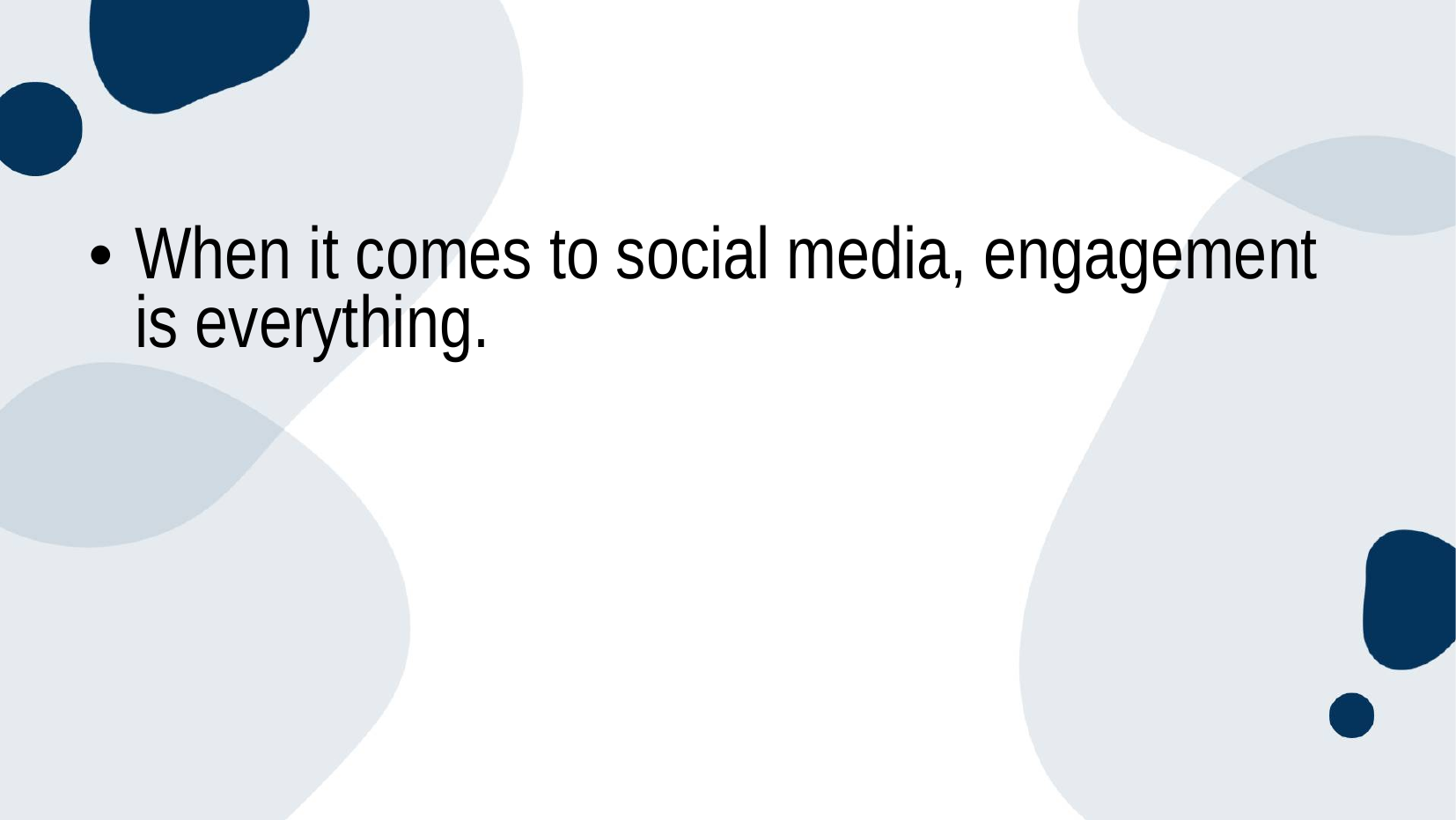

When it comes to social media, engagement  is everything.